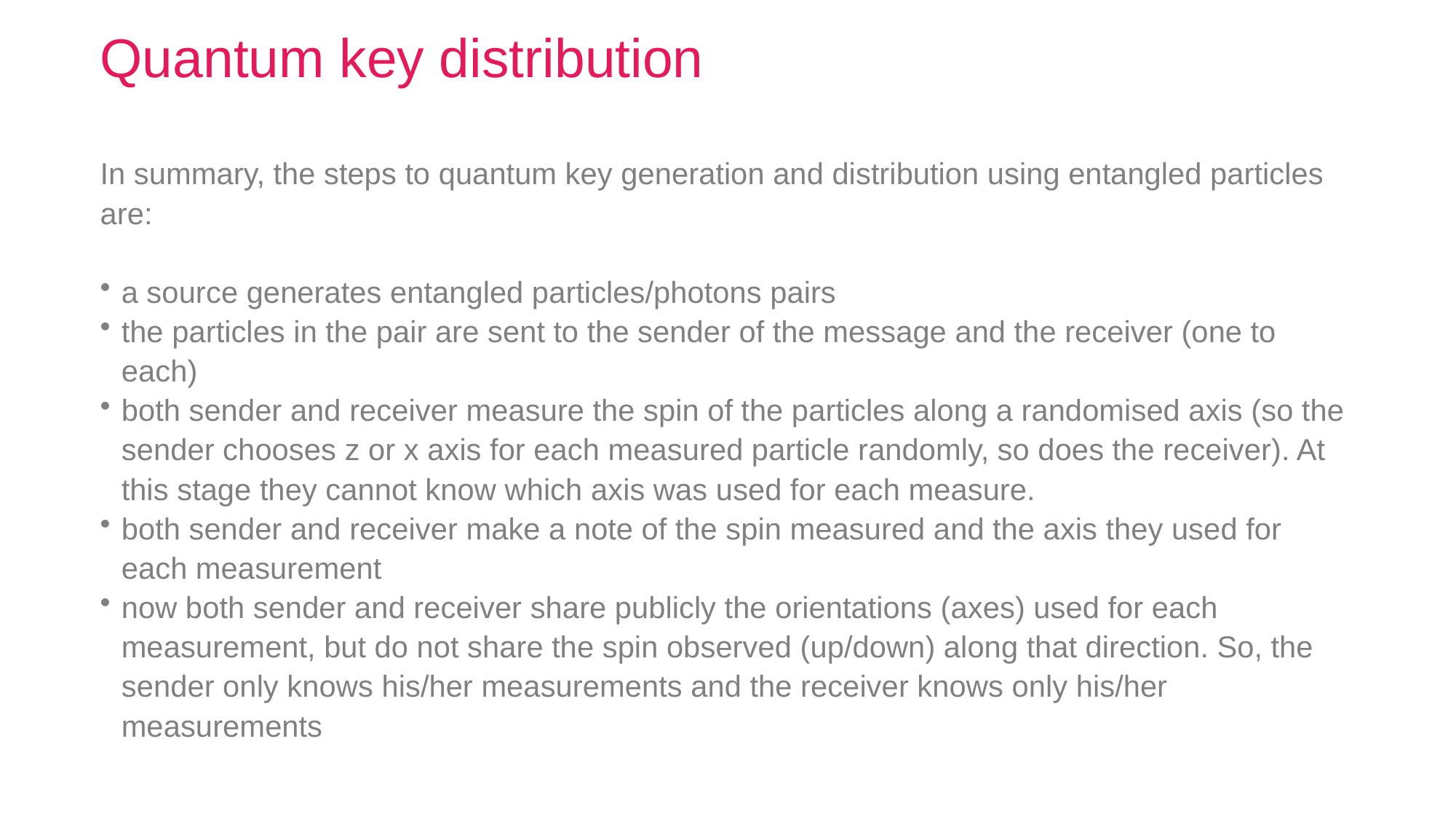

# Quantum key distribution
In summary, the steps to quantum key generation and distribution using entangled particles are:

a source generates entangled particles/photons pairs
the particles in the pair are sent to the sender of the message and the receiver (one to each)
both sender and receiver measure the spin of the particles along a randomised axis (so the sender chooses z or x axis for each measured particle randomly, so does the receiver). At this stage they cannot know which axis was used for each measure.
both sender and receiver make a note of the spin measured and the axis they used for each measurement
now both sender and receiver share publicly the orientations (axes) used for each measurement, but do not share the spin observed (up/down) along that direction. So, the sender only knows his/her measurements and the receiver knows only his/her measurements